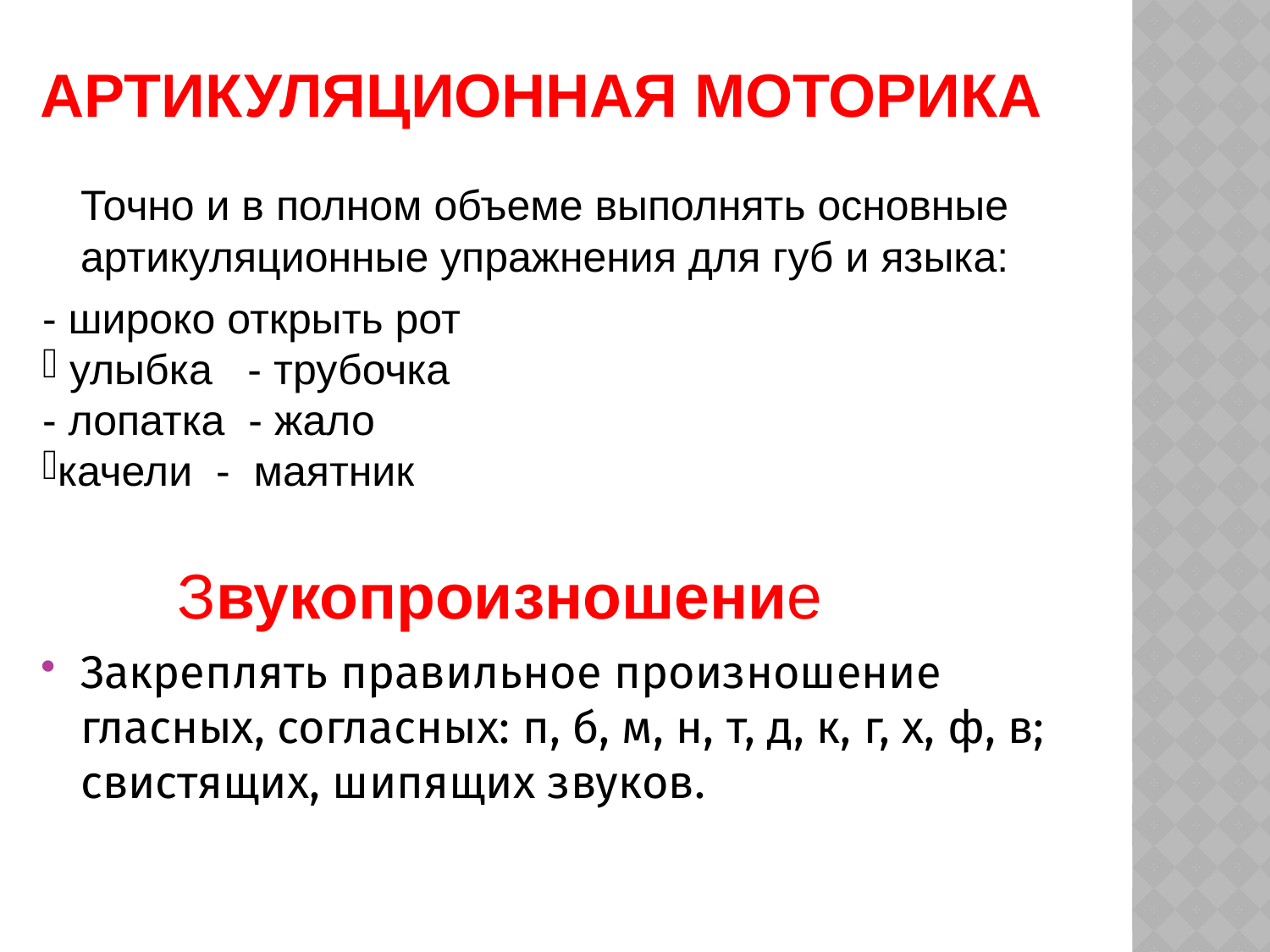

# Артикуляционная моторика
	Точно и в полном объеме выполнять основные артикуляционные упражнения для губ и языка:
- широко открыть рот
 улыбка   - трубочка
- лопатка  - жало
качели  -  маятник

        Звукопроизношение
Закреплять правильное произношение гласных, согласных: п, б, м, н, т, д, к, г, х, ф, в; свистящих, шипящих звуков.